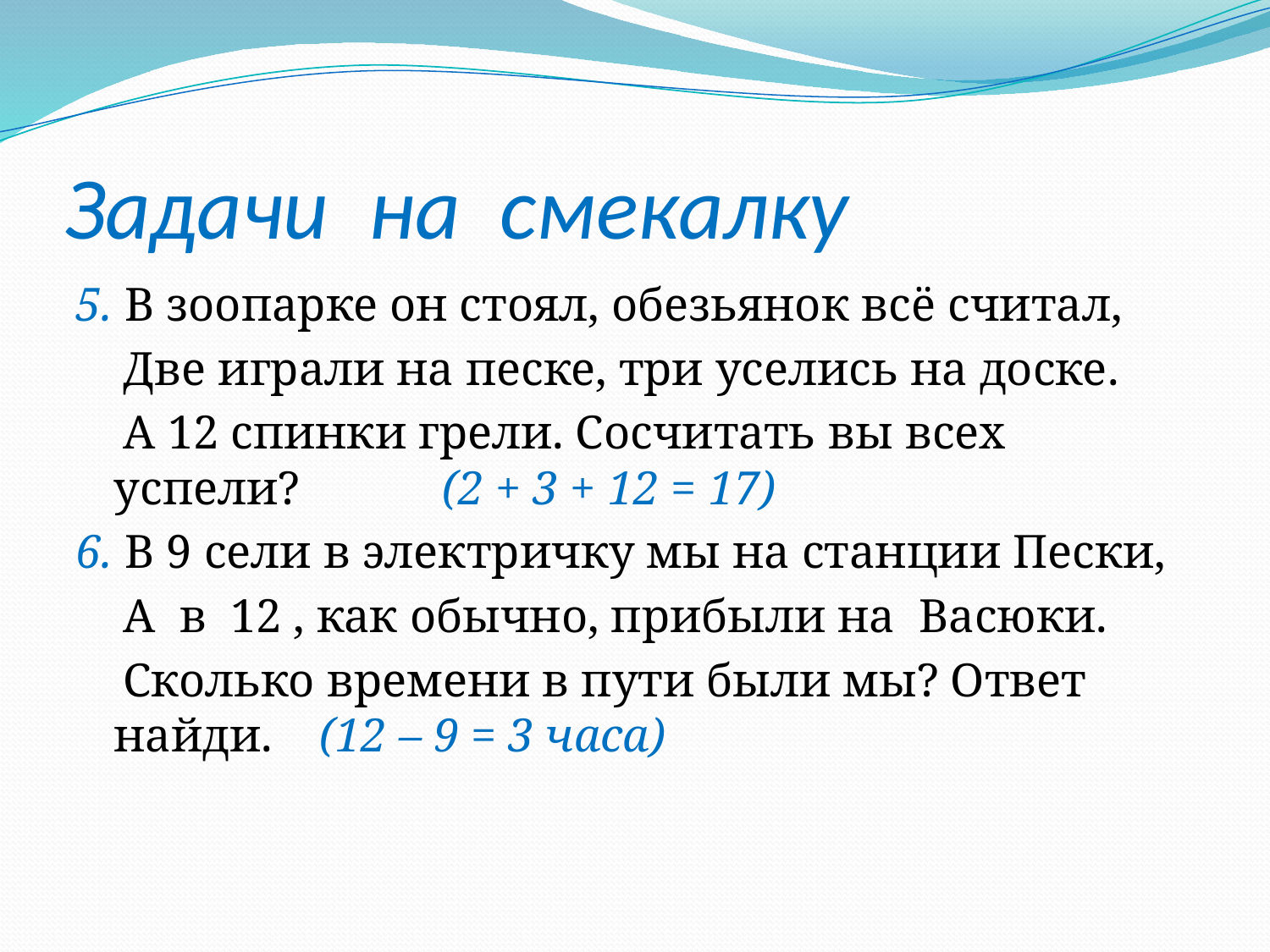

# Задачи  на  смекалку
5. В зоопарке он стоял, обезьянок всё считал,
    Две играли на песке, три уселись на доске.
    А 12 спинки грели. Сосчитать вы всех успели?            (2 + 3 + 12 = 17)
6. В 9 сели в электричку мы на станции Пески,
    А  в  12 , как обычно, прибыли на  Васюки.
    Сколько времени в пути были мы? Ответ найди.    (12 – 9 = 3 часа)